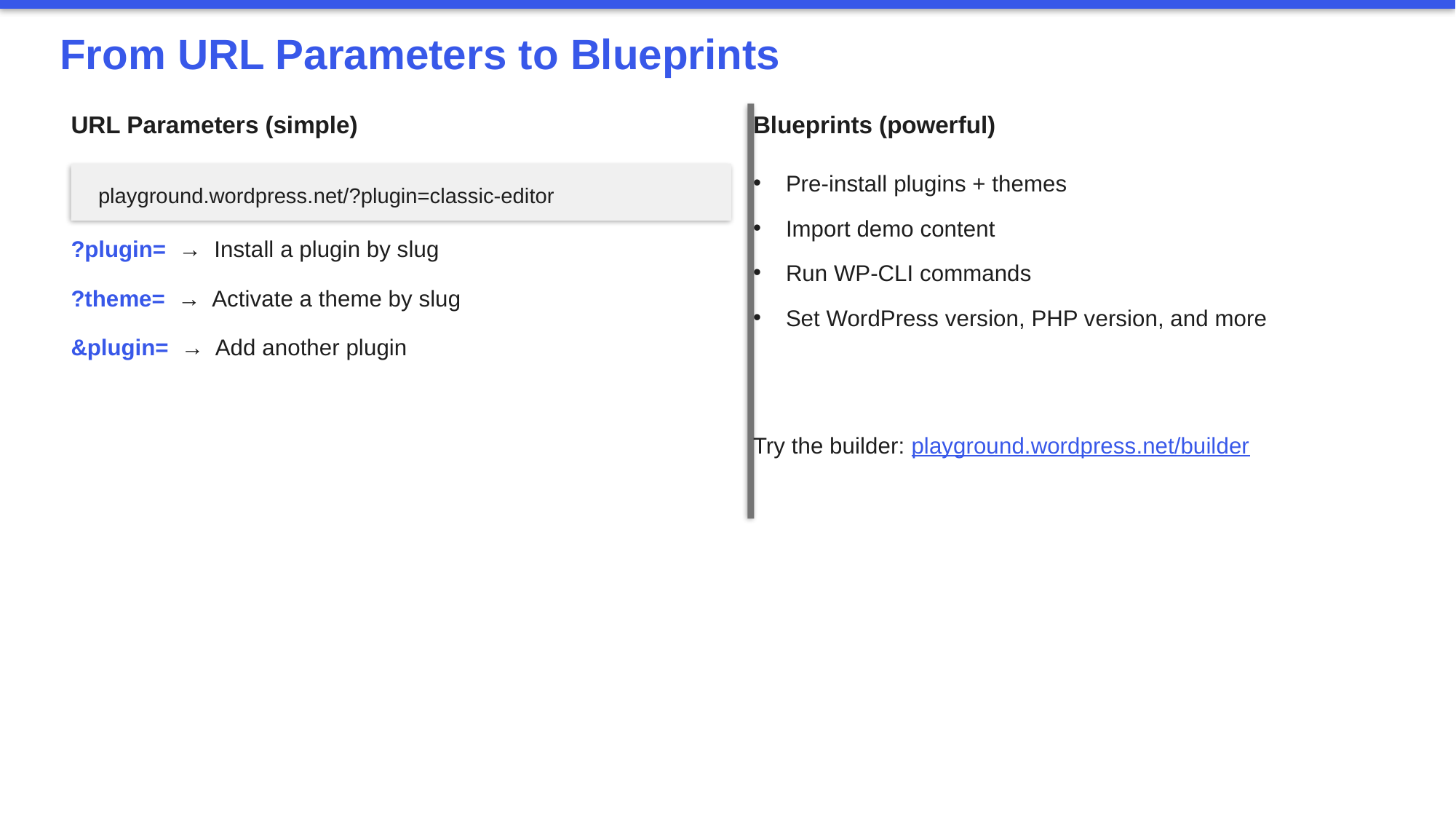

From URL Parameters to Blueprints
URL Parameters (simple)

Blueprints (powerful)

Pre-install plugins + themes
Import demo content
Run WP-CLI commands
Set WordPress version, PHP version, and more
playground.wordpress.net/?plugin=classic-editor
?plugin=  →  Install a plugin by slug
?theme=  →  Activate a theme by slug
&plugin=  →  Add another plugin
Try the builder: playground.wordpress.net/builder